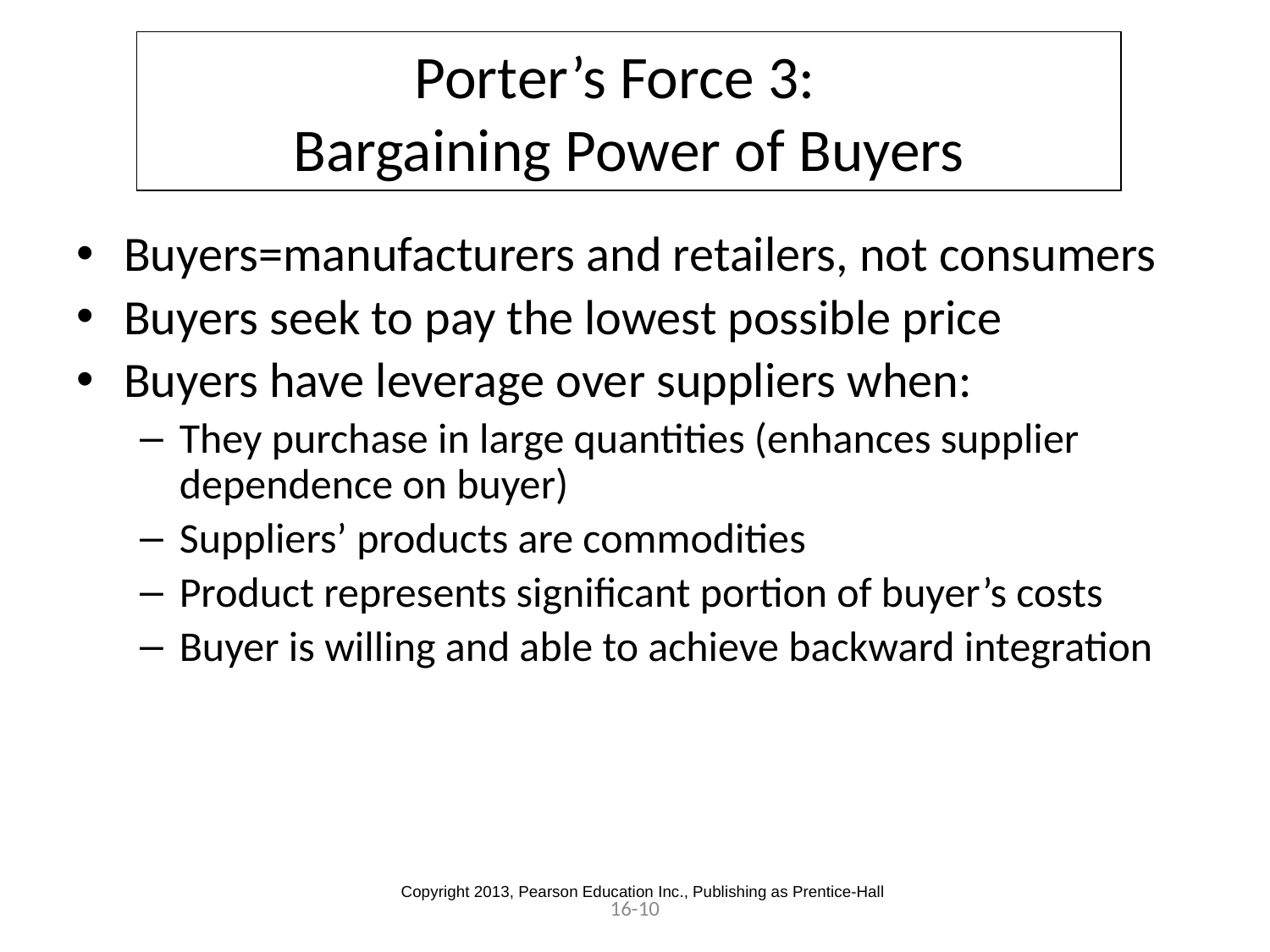

# Porter’s Force 3: Bargaining Power of Buyers
Buyers=manufacturers and retailers, not consumers
Buyers seek to pay the lowest possible price
Buyers have leverage over suppliers when:
They purchase in large quantities (enhances supplier dependence on buyer)
Suppliers’ products are commodities
Product represents significant portion of buyer’s costs
Buyer is willing and able to achieve backward integration
Copyright 2013, Pearson Education Inc., Publishing as Prentice-Hall

16-10